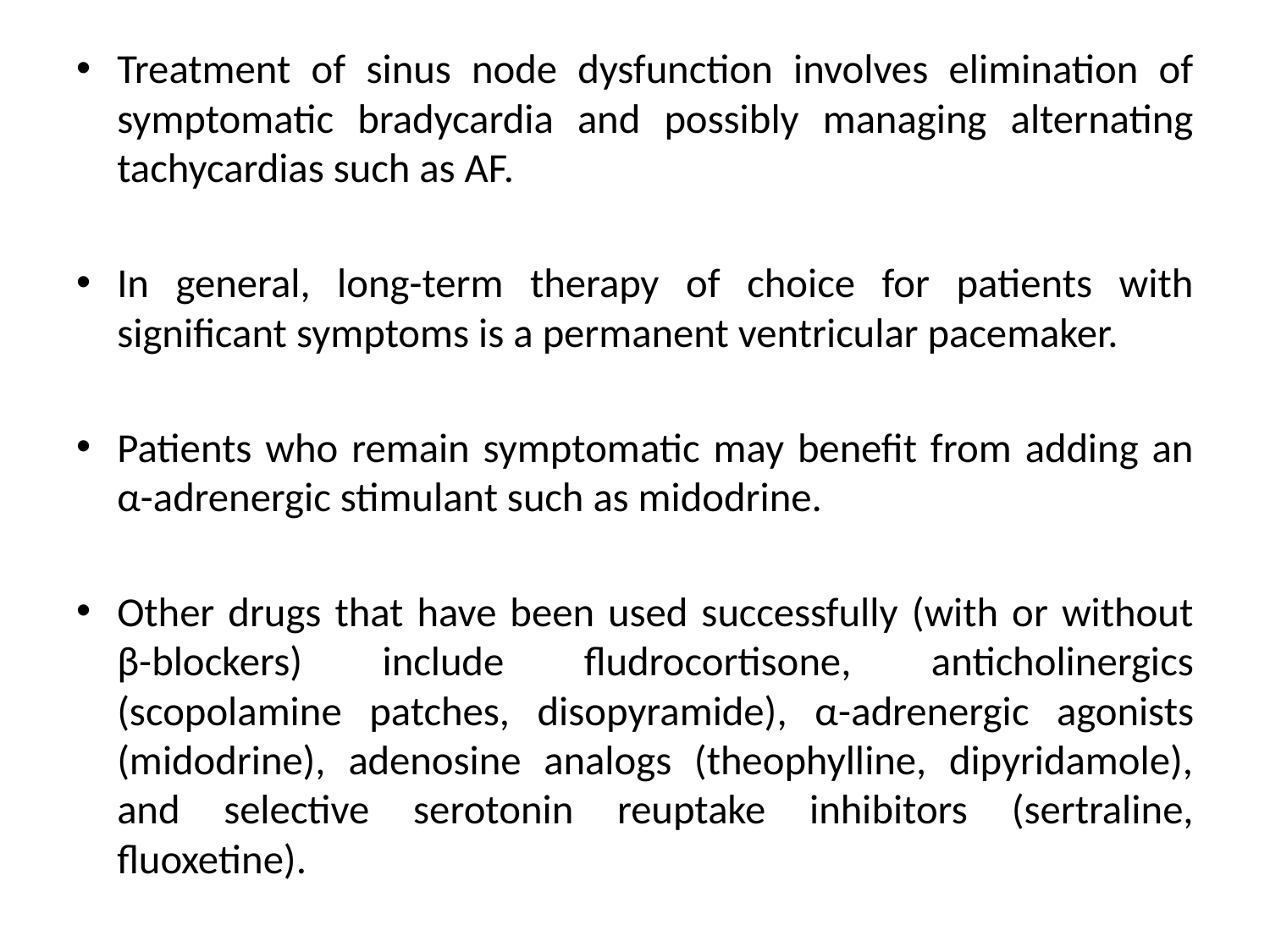

Treatment of sinus node dysfunction involves elimination of symptomatic bradycardia and possibly managing alternating tachycardias such as AF.

In general, long-term therapy of choice for patients with significant symptoms is a permanent ventricular pacemaker.

Patients who remain symptomatic may benefit from adding an α-adrenergic stimulant such as midodrine.

Other drugs that have been used successfully (with or without β-blockers) include fludrocortisone, anticholinergics (scopolamine patches, disopyramide), α-adrenergic agonists (midodrine), adenosine analogs (theophylline, dipyridamole), and selective serotonin reuptake inhibitors (sertraline, fluoxetine).